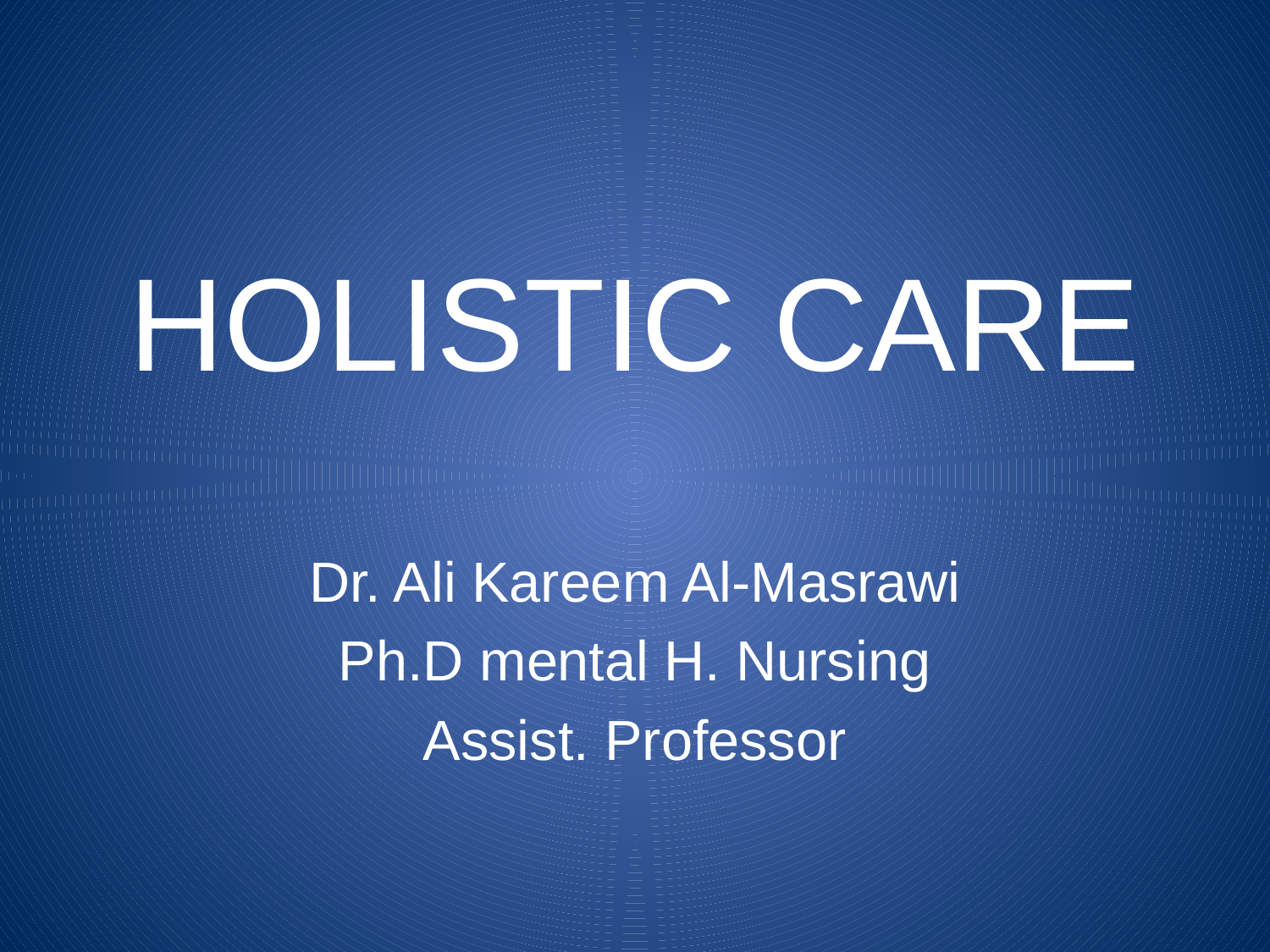

# HOLISTIC CARE
Dr. Ali Kareem Al-Masrawi
Ph.D mental H. Nursing
Assist. Professor